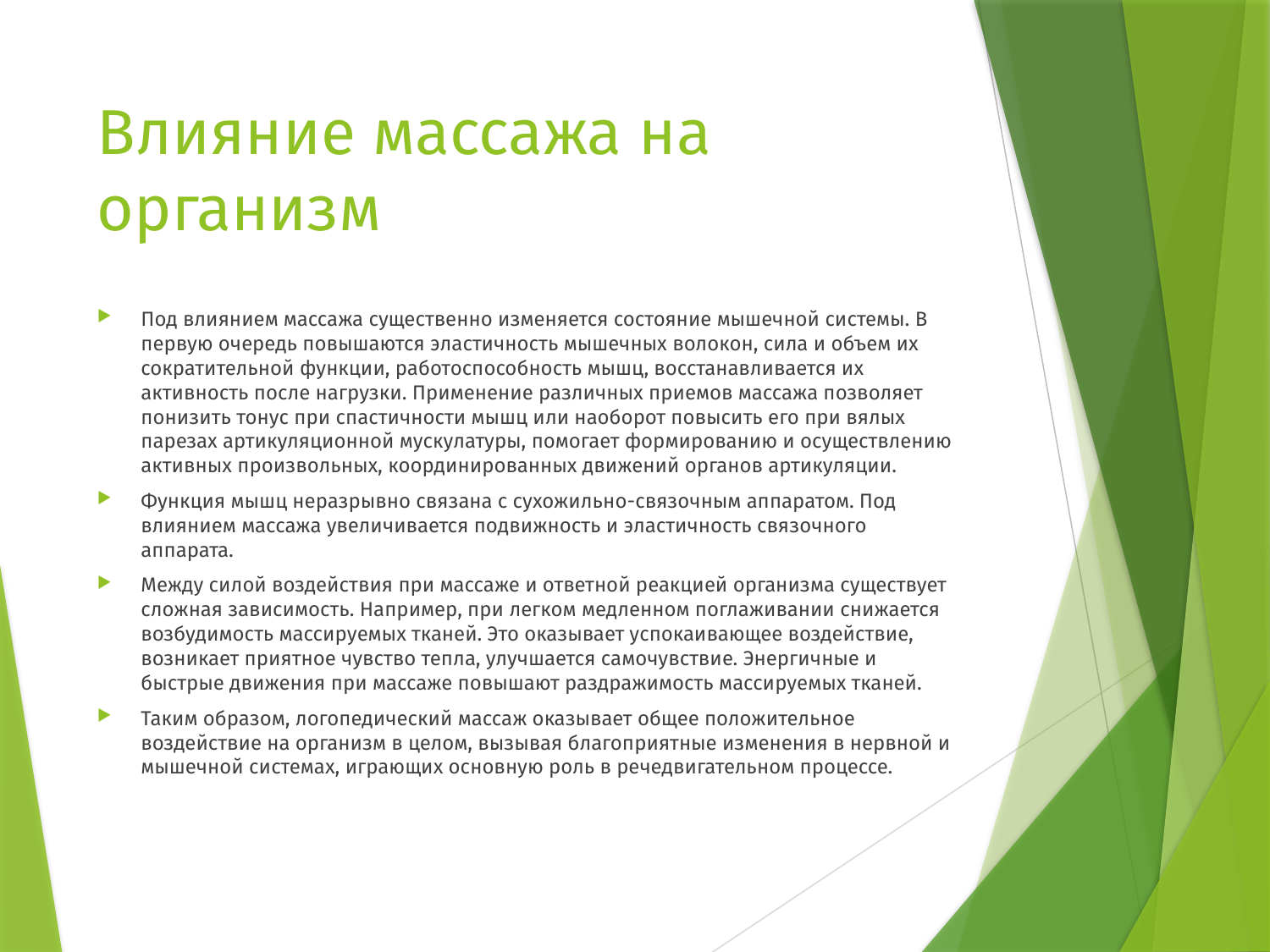

# Влияние массажа на организм
Под влиянием массажа существенно изменяется состояние мышечной системы. В первую очередь повышаются эластичность мышечных волокон, сила и объем их сократительной функции, работоспособность мышц, восстанавливается их активность после нагрузки. Применение различных приемов массажа позволяет понизить тонус при спастичности мышц или наоборот повысить его при вялых парезах артикуляционной мускулатуры, помогает формированию и осуществлению активных произвольных, координированных движений органов артикуляции.
Функция мышц неразрывно связана с сухожильно-связочным аппаратом. Под влиянием массажа увеличивается подвижность и эластичность связочного аппарата.
Между силой воздействия при массаже и ответной реакцией организма существует сложная зависимость. Например, при легком медленном поглаживании снижается возбудимость массируемых тканей. Это оказывает успокаивающее воздействие, возникает приятное чувство тепла, улучшается самочувствие. Энергичные и быстрые движения при массаже повышают раздражимость массируемых тканей.
Таким образом, логопедический массаж оказывает общее положительное воздействие на организм в целом, вызывая благоприятные изменения в нервной и мышечной системах, играющих основную роль в речедвигательном процессе.